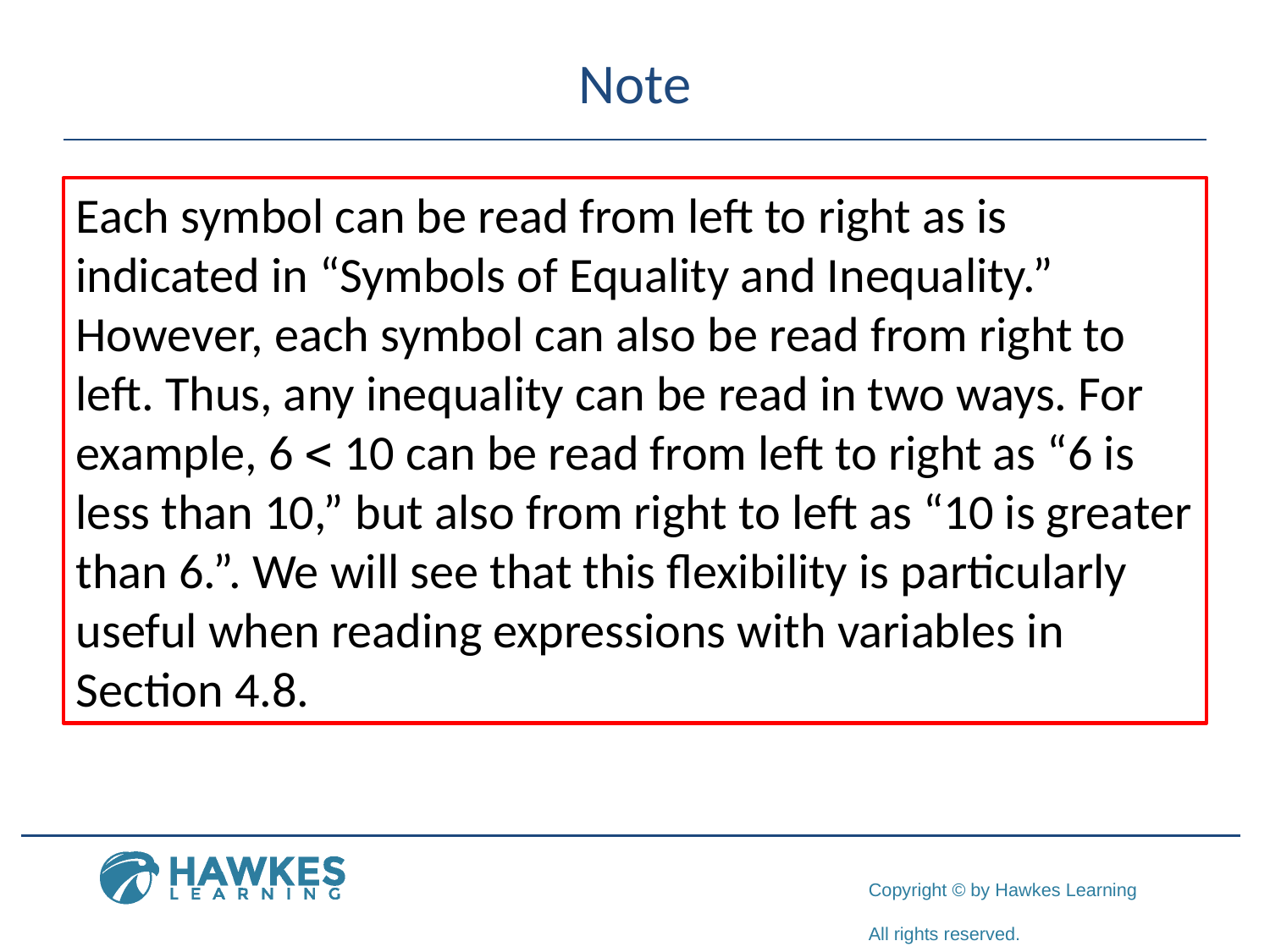

# Note
Each symbol can be read from left to right as is indicated in “Symbols of Equality and Inequality.” However, each symbol can also be read from right to left. Thus, any inequality can be read in two ways. For example, 6 < 10 can be read from left to right as “6 is less than 10,” but also from right to left as “10 is greater than 6.”. We will see that this flexibility is particularly useful when reading expressions with variables in Section 4.8.